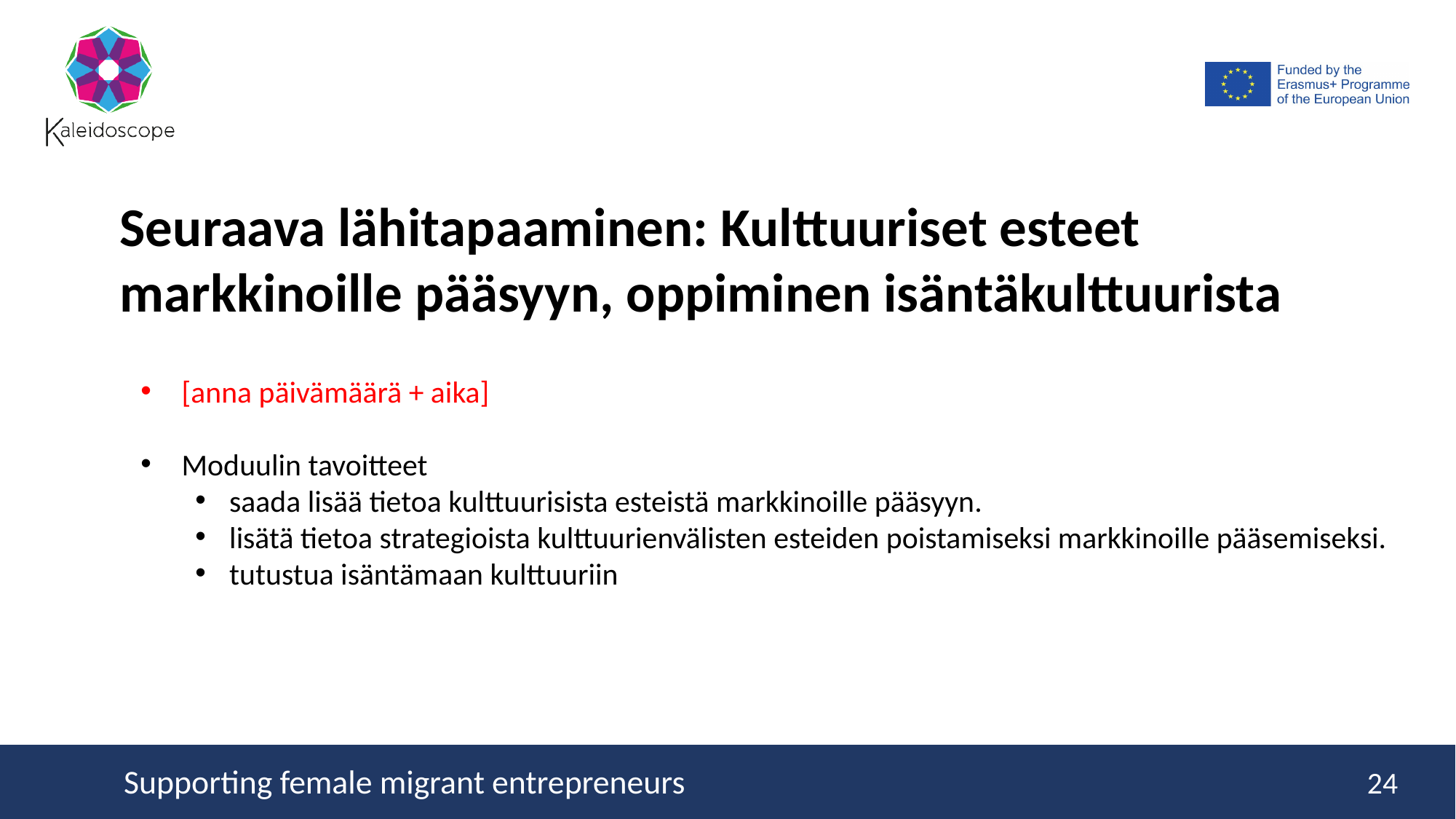

Seuraava lähitapaaminen: Kulttuuriset esteet markkinoille pääsyyn, oppiminen isäntäkulttuurista
[anna päivämäärä + aika]

Moduulin tavoitteet
saada lisää tietoa kulttuurisista esteistä markkinoille pääsyyn.
lisätä tietoa strategioista kulttuurienvälisten esteiden poistamiseksi markkinoille pääsemiseksi.
tutustua isäntämaan kulttuuriin

24